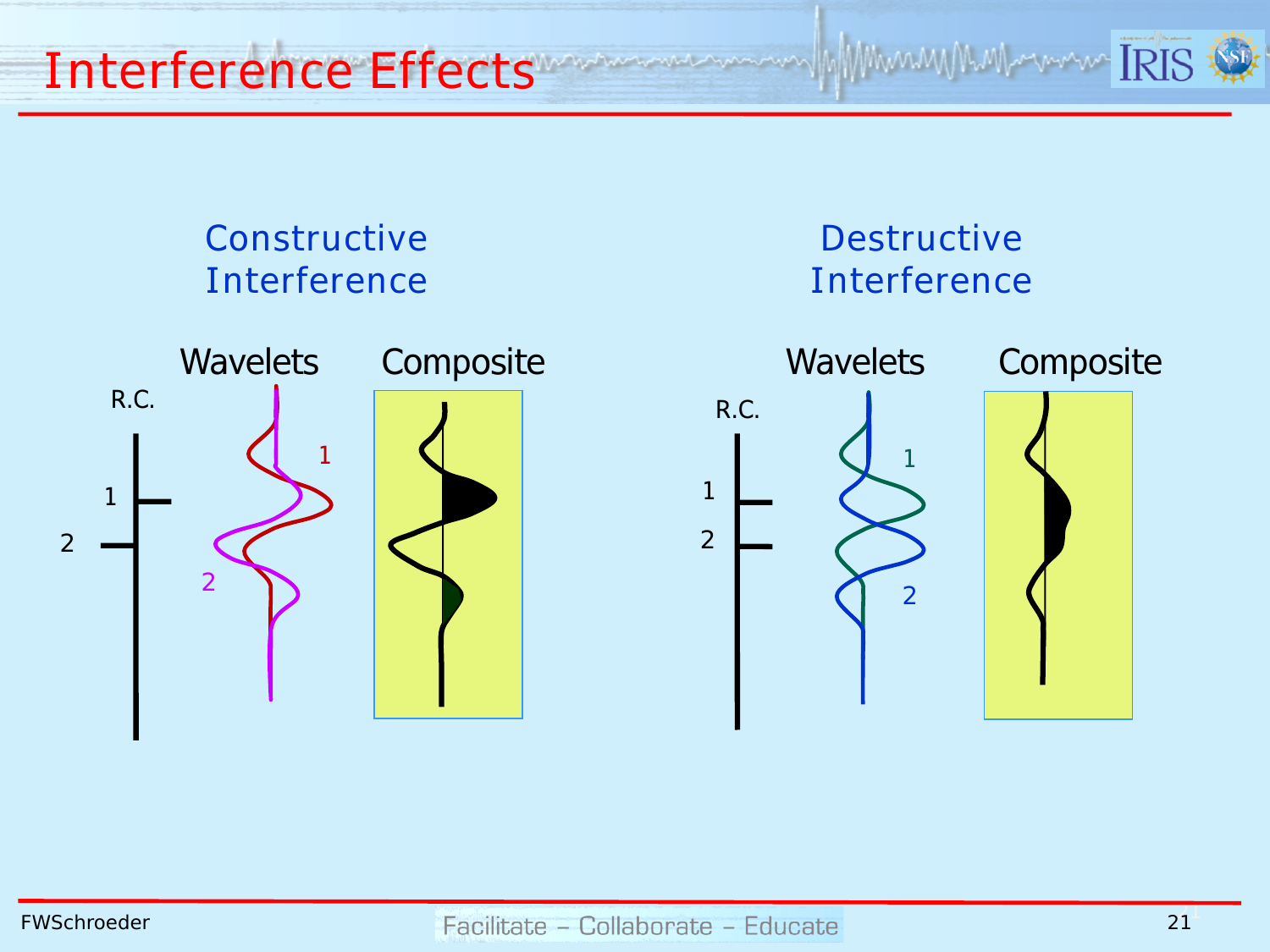

# Interference Effects
Constructive Interference
Destructive Interference
Wavelets
Composite
R.C.

1

2

Wavelets
Composite
R.C.

1

2

1

2

1

2